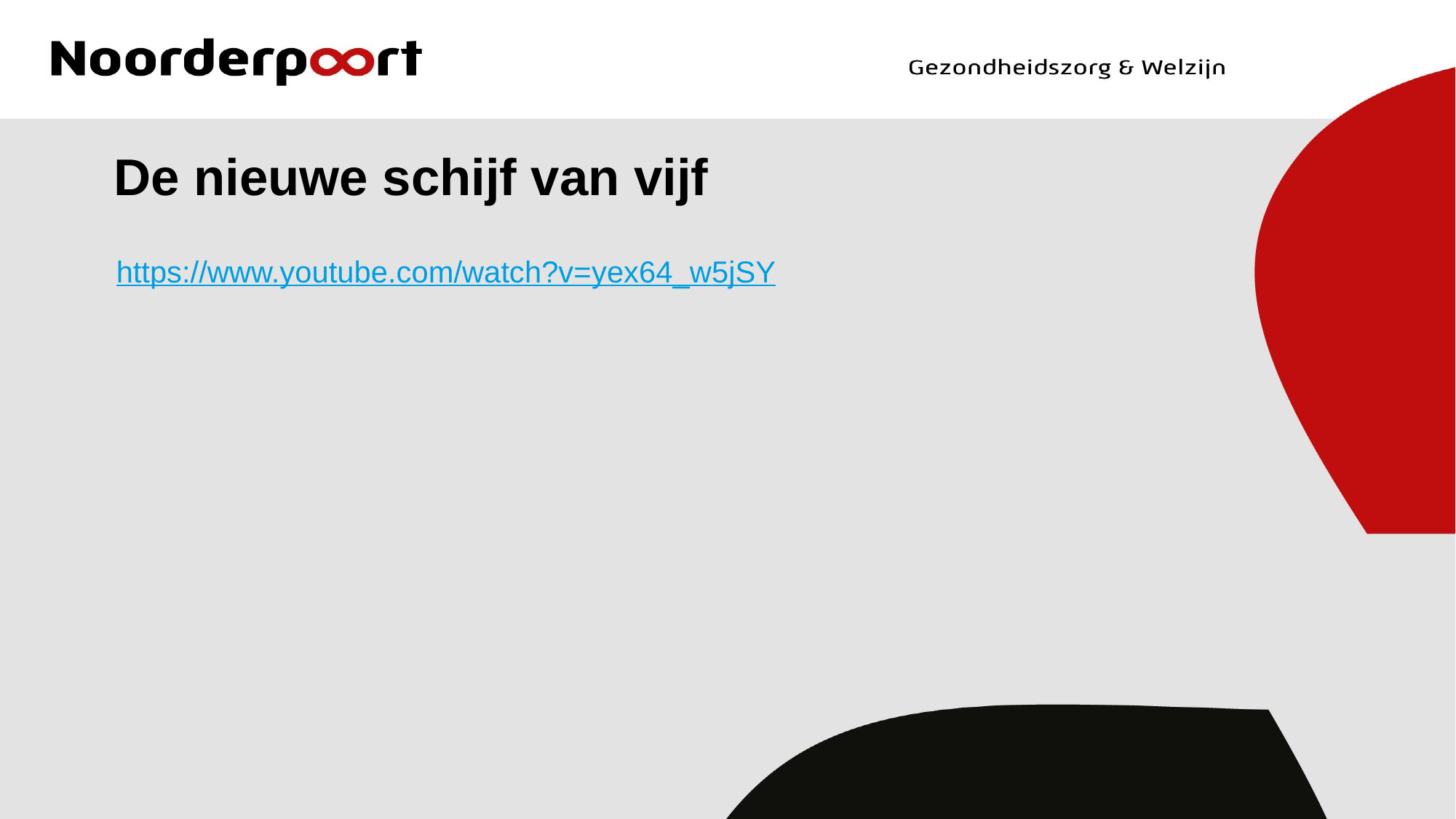

# De nieuwe schijf van vijf
https://www.youtube.com/watch?v=yex64_w5jSY